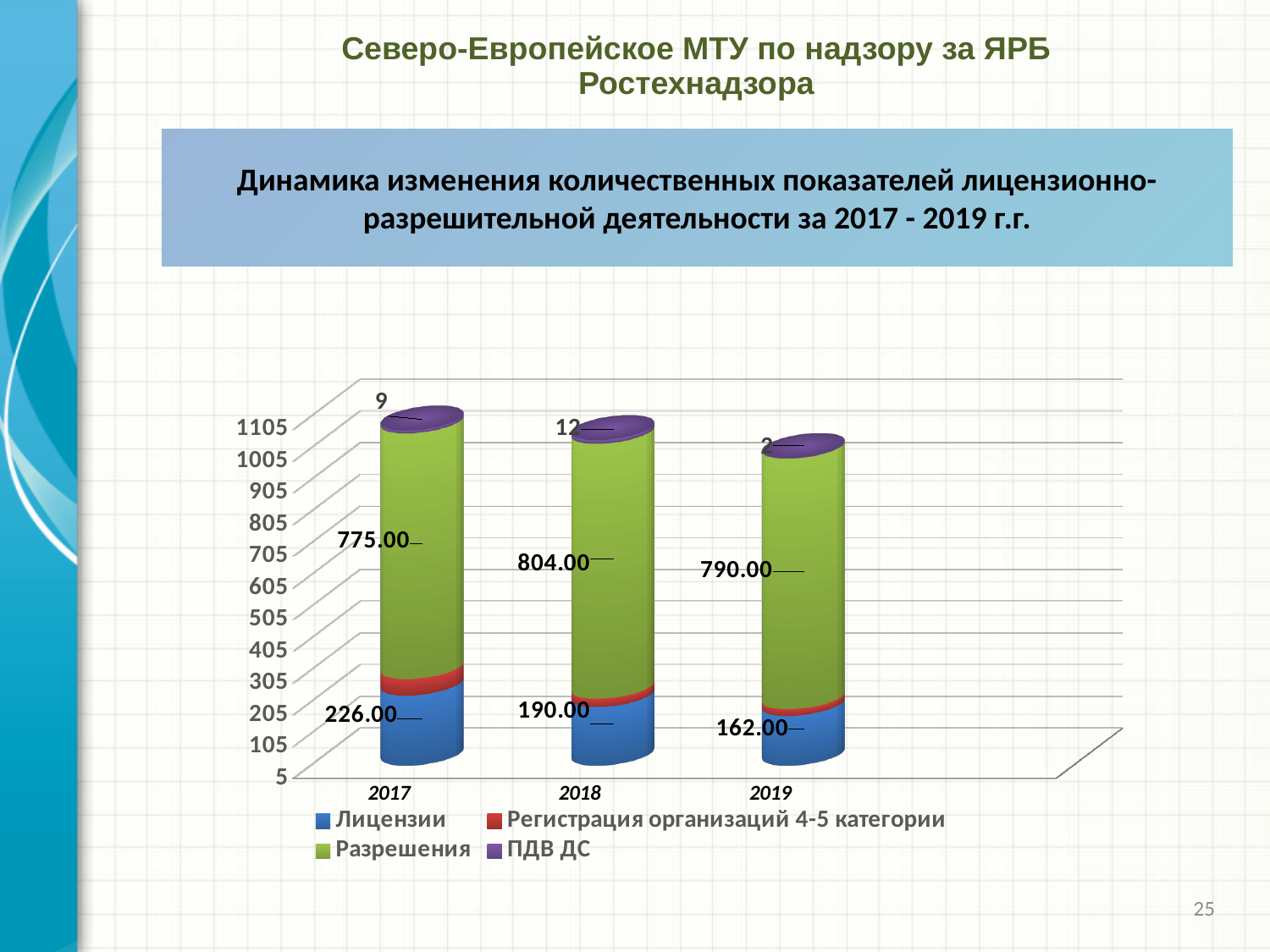

Северо-Европейское МТУ по надзору за ЯРБ Ростехнадзора
Динамика изменения количественных показателей лицензионно-разрешительной деятельности за 2017 - 2019 г.г.

[unsupported chart]

25